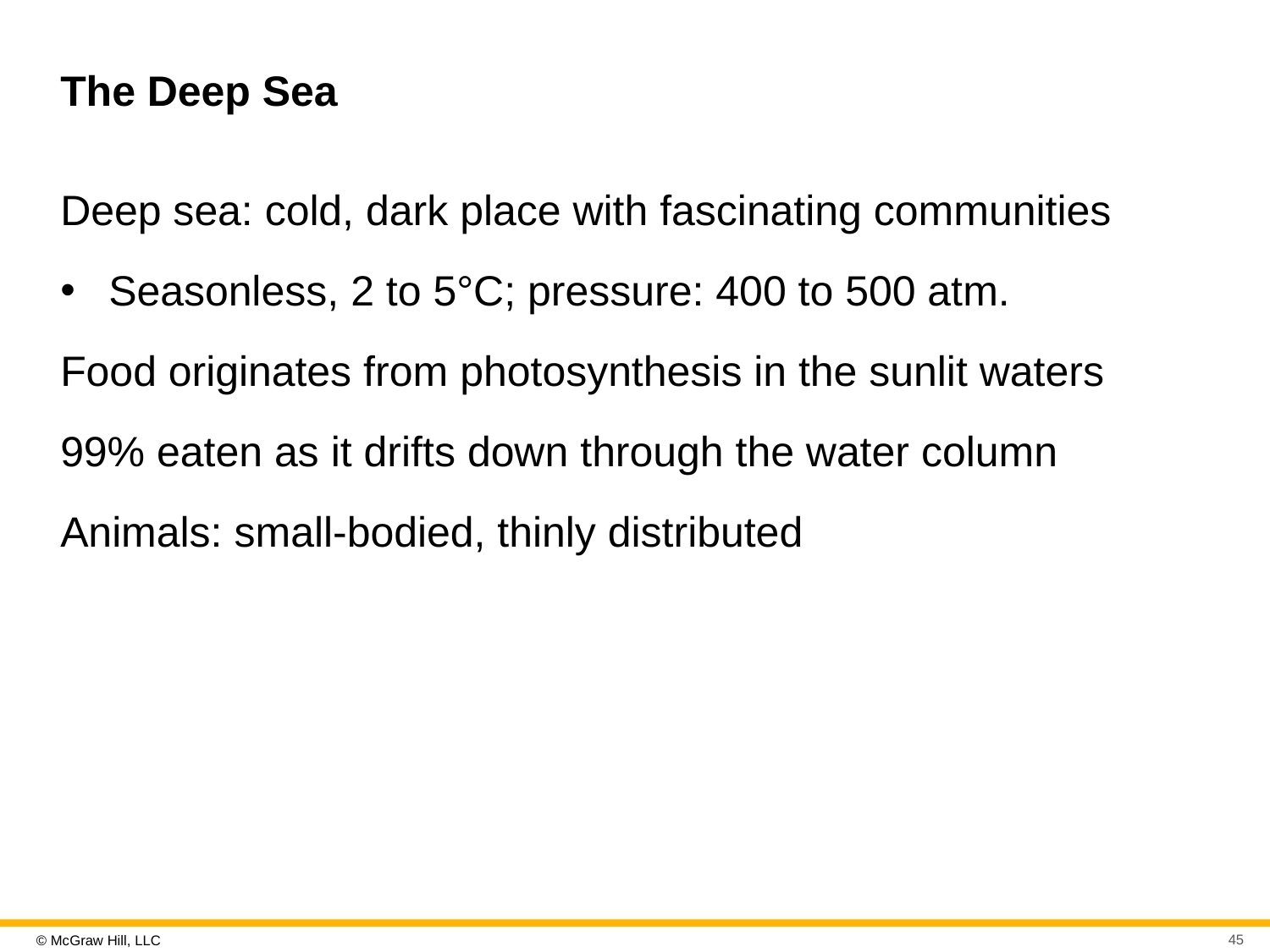

# The Deep Sea
Deep sea: cold, dark place with fascinating communities
Seasonless, 2 to 5°C; pressure: 400 to 500 atm.
Food originates from photosynthesis in the sunlit waters
99% eaten as it drifts down through the water column
Animals: small-bodied, thinly distributed
45